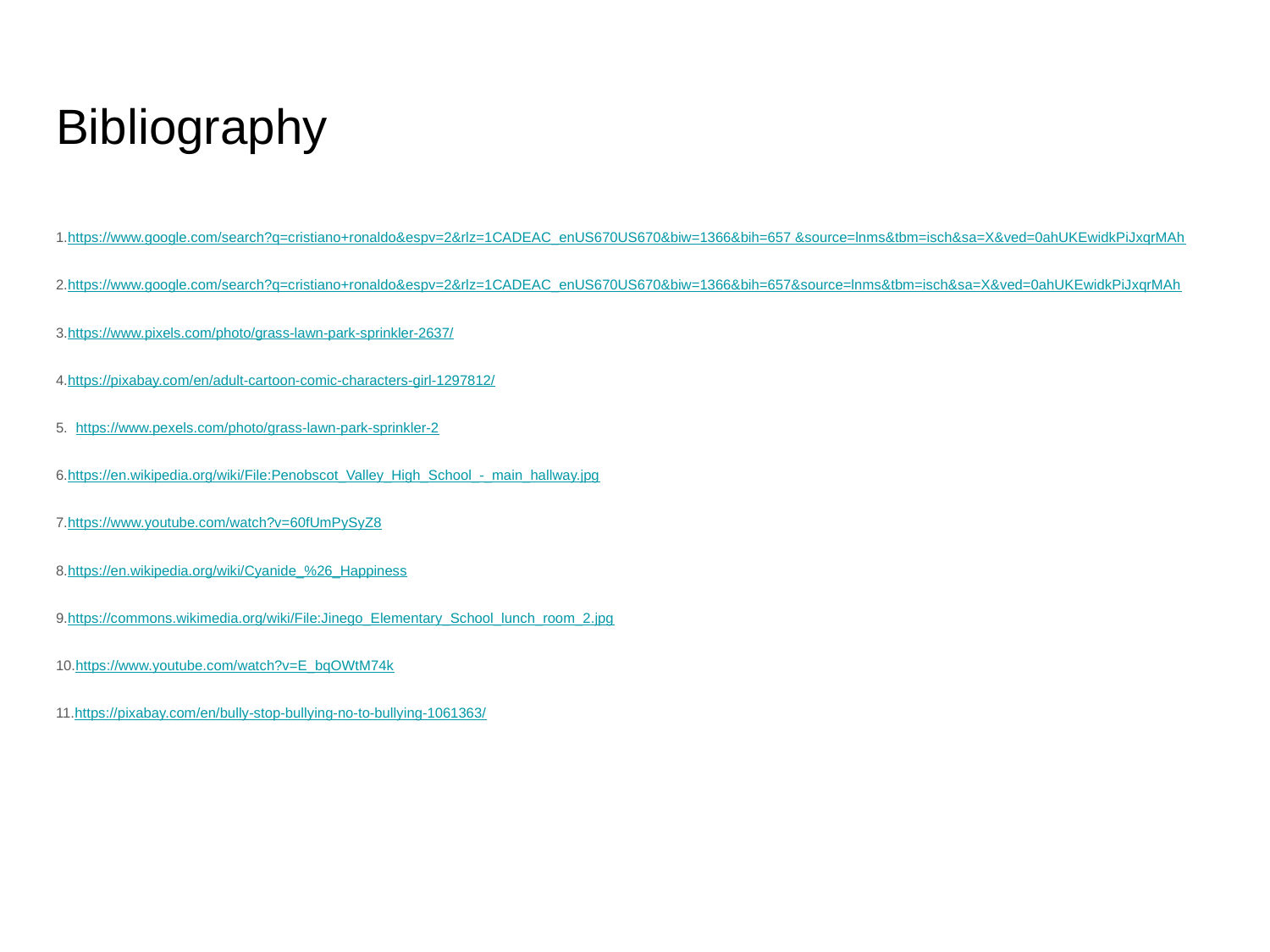

# Bibliography
1.https://www.google.com/search?q=cristiano+ronaldo&espv=2&rlz=1CADEAC_enUS670US670&biw=1366&bih=657 &source=lnms&tbm=isch&sa=X&ved=0ahUKEwidkPiJxqrMAh
2.https://www.google.com/search?q=cristiano+ronaldo&espv=2&rlz=1CADEAC_enUS670US670&biw=1366&bih=657&source=lnms&tbm=isch&sa=X&ved=0ahUKEwidkPiJxqrMAh
3.https://www.pixels.com/photo/grass-lawn-park-sprinkler-2637/
4.https://pixabay.com/en/adult-cartoon-comic-characters-girl-1297812/
5.  https://www.pexels.com/photo/grass-lawn-park-sprinkler-2
6.https://en.wikipedia.org/wiki/File:Penobscot_Valley_High_School_-_main_hallway.jpg
7.https://www.youtube.com/watch?v=60fUmPySyZ8
8.https://en.wikipedia.org/wiki/Cyanide_%26_Happiness
9.https://commons.wikimedia.org/wiki/File:Jinego_Elementary_School_lunch_room_2.jpg
10.https://www.youtube.com/watch?v=E_bqOWtM74k
11.https://pixabay.com/en/bully-stop-bullying-no-to-bullying-1061363/